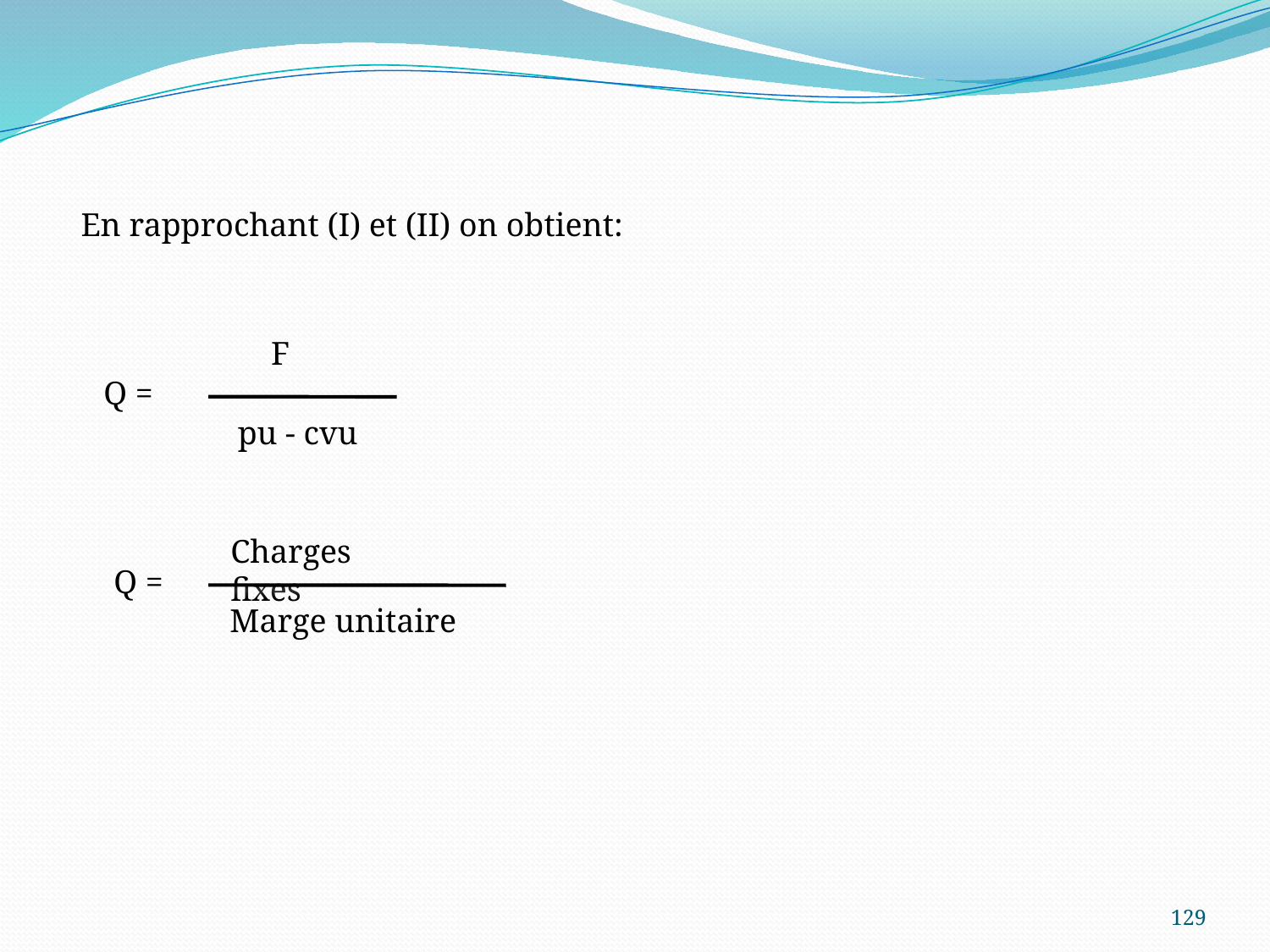

En rapprochant (I) et (II) on obtient:
F
Q =
pu - cvu
Charges fixes
Q =
Marge unitaire
129